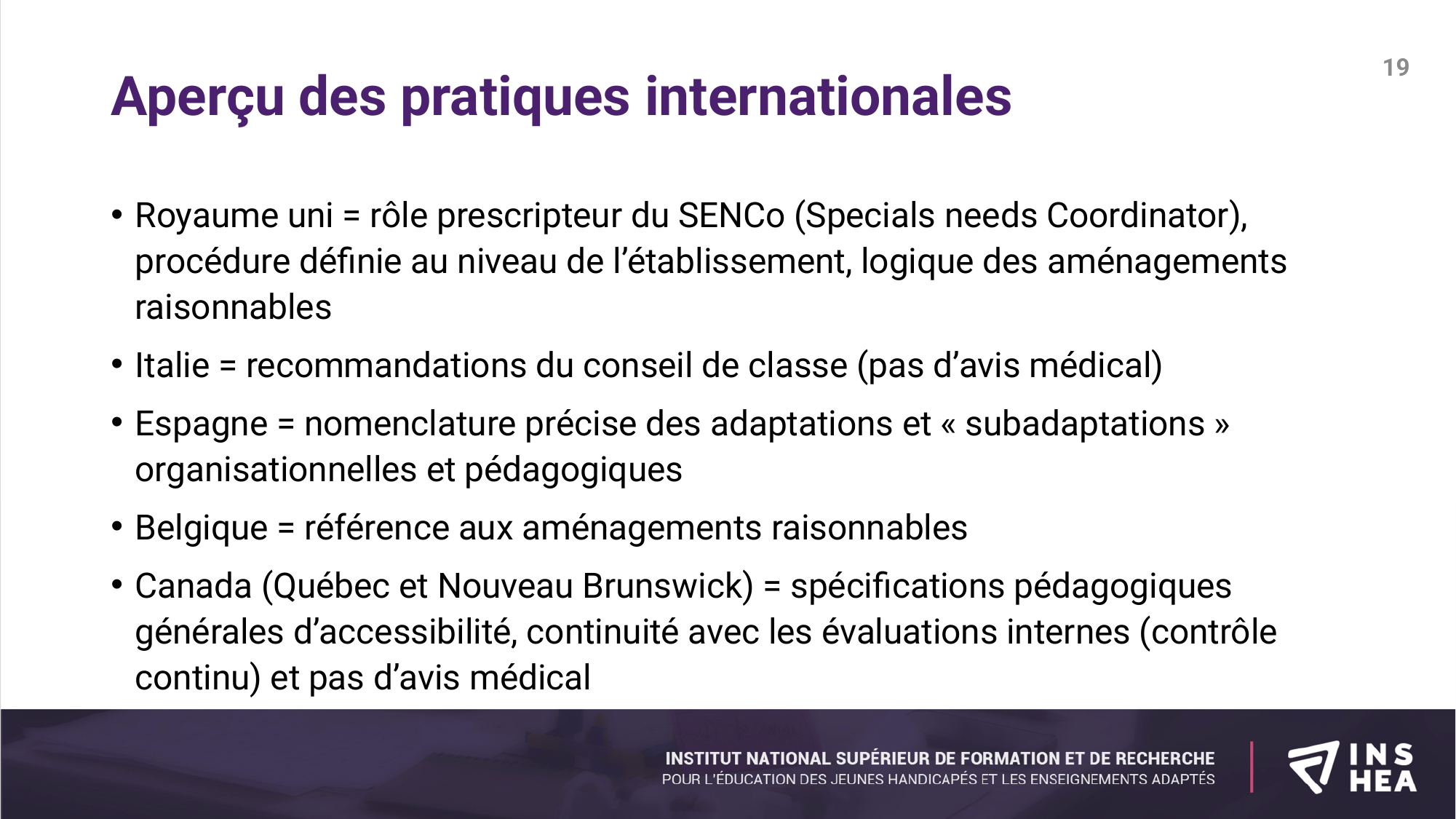

# Aperçu des pratiques internationales
19
Royaume uni = rôle prescripteur du SENCo (Specials needs Coordinator), procédure définie au niveau de l’établissement, logique des aménagements raisonnables
Italie = recommandations du conseil de classe (pas d’avis médical)
Espagne = nomenclature précise des adaptations et « subadaptations » organisationnelles et pédagogiques
Belgique = référence aux aménagements raisonnables
Canada (Québec et Nouveau Brunswick) = spécifications pédagogiques générales d’accessibilité, continuité avec les évaluations internes (contrôle continu) et pas d’avis médical